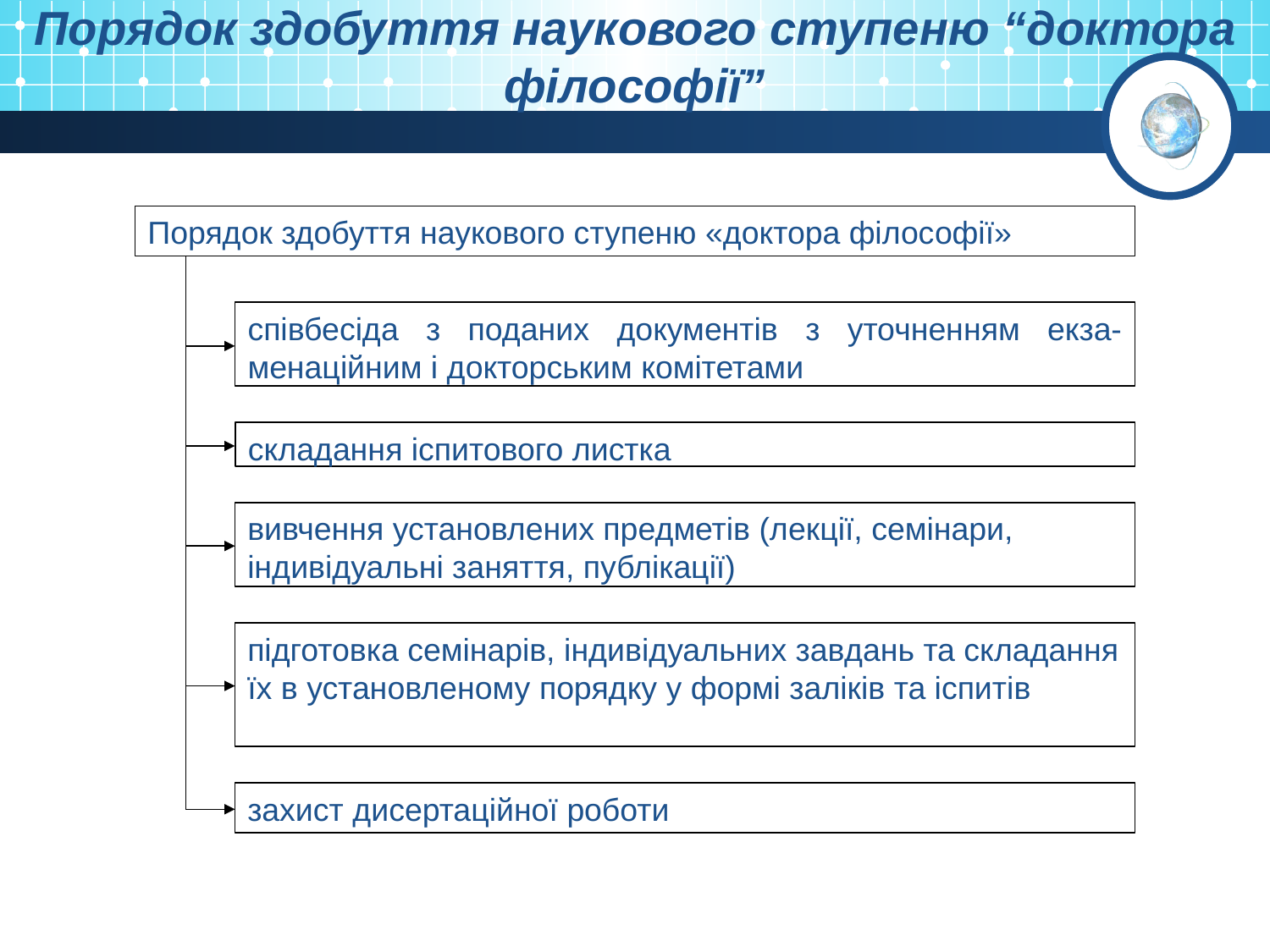

# Порядок здобуття наукового ступеню “доктора філософії”
Порядок здобуття наукового ступеню «доктора філософії»
співбесіда з поданих документів з уточненням екза-менаційним і докторським комітетами
складання іспитового листка
вивчення установлених предметів (лекції, семінари, індивідуальні заняття, публікації)
підготовка семінарів, індивідуальних завдань та складання їх в установленому порядку у формі заліків та іспитів
захист дисертаційної роботи